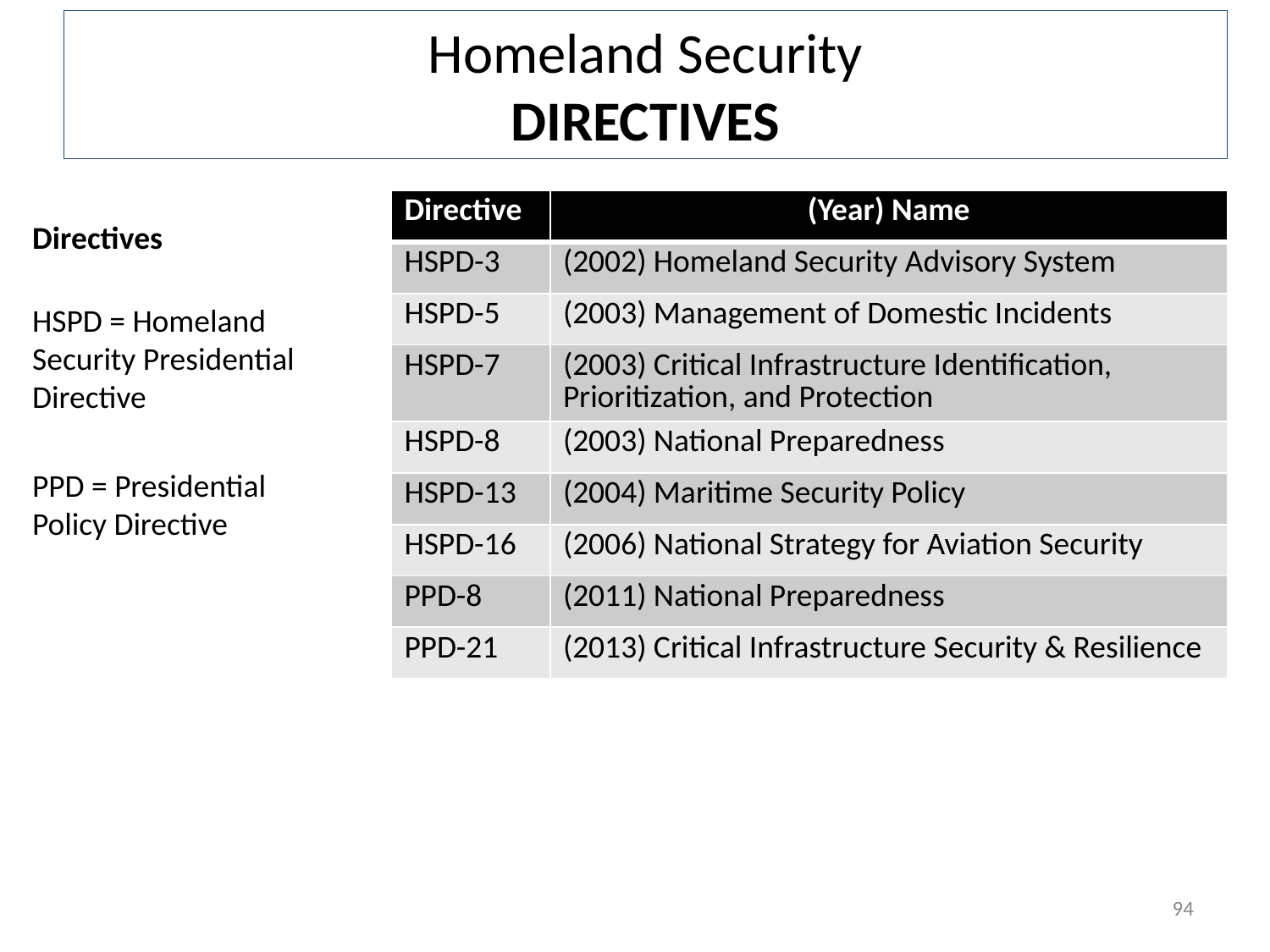

Homeland Security
DIRECTIVES
| Directive | (Year) Name |
| --- | --- |
| HSPD-3 | (2002) Homeland Security Advisory System |
| HSPD-5 | (2003) Management of Domestic Incidents |
| HSPD-7 | (2003) Critical Infrastructure Identification, Prioritization, and Protection |
| HSPD-8 | (2003) National Preparedness |
| HSPD-13 | (2004) Maritime Security Policy |
| HSPD-16 | (2006) National Strategy for Aviation Security |
| PPD-8 | (2011) National Preparedness |
| PPD-21 | (2013) Critical Infrastructure Security & Resilience |
Directives
HSPD = Homeland Security Presidential Directive

PPD = Presidential Policy Directive
94